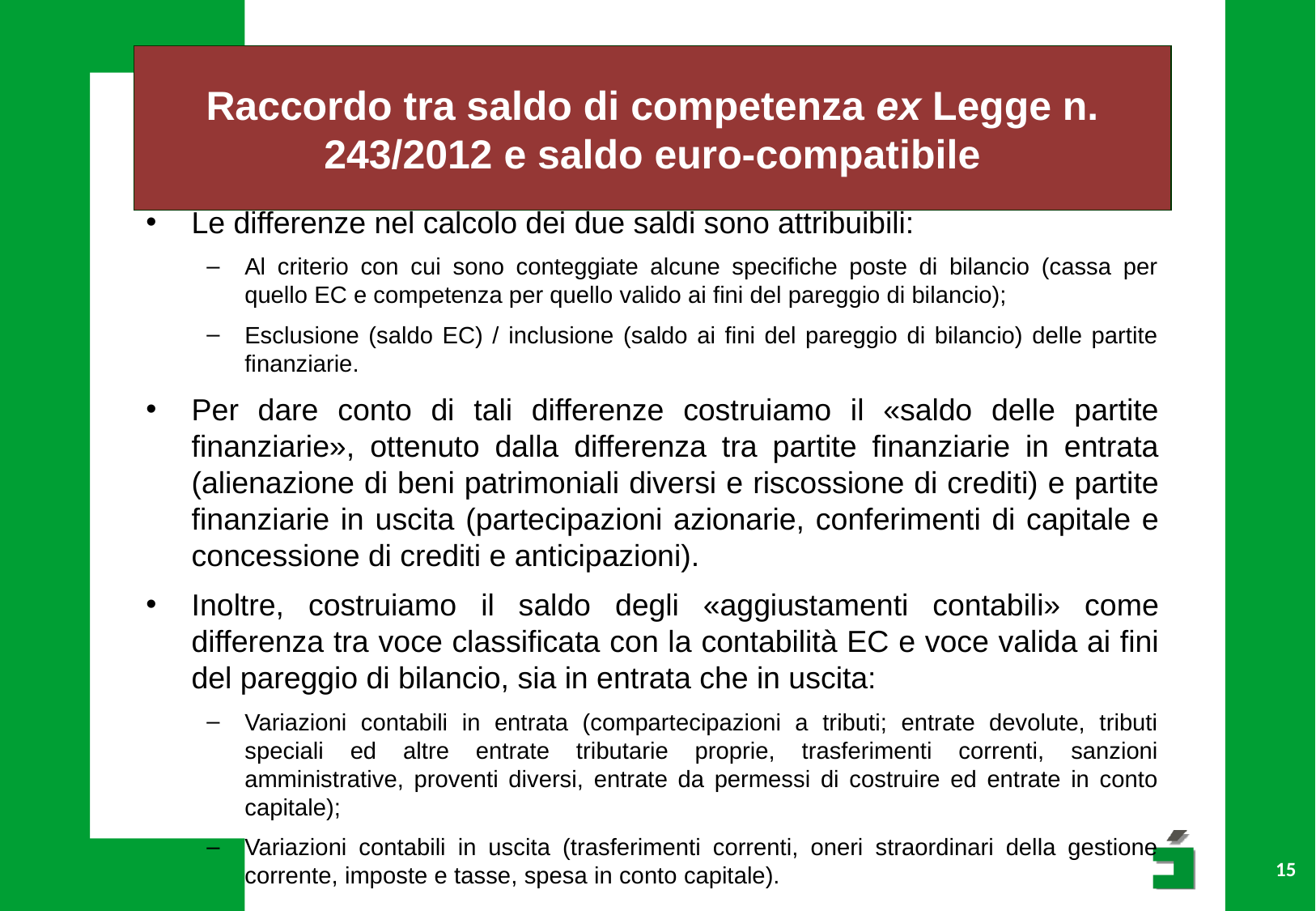

# Raccordo tra saldo di competenza ex Legge n. 243/2012 e saldo euro-compatibile
Le differenze nel calcolo dei due saldi sono attribuibili:
Al criterio con cui sono conteggiate alcune specifiche poste di bilancio (cassa per quello EC e competenza per quello valido ai fini del pareggio di bilancio);
Esclusione (saldo EC) / inclusione (saldo ai fini del pareggio di bilancio) delle partite finanziarie.
Per dare conto di tali differenze costruiamo il «saldo delle partite finanziarie», ottenuto dalla differenza tra partite finanziarie in entrata (alienazione di beni patrimoniali diversi e riscossione di crediti) e partite finanziarie in uscita (partecipazioni azionarie, conferimenti di capitale e concessione di crediti e anticipazioni).
Inoltre, costruiamo il saldo degli «aggiustamenti contabili» come differenza tra voce classificata con la contabilità EC e voce valida ai fini del pareggio di bilancio, sia in entrata che in uscita:
Variazioni contabili in entrata (compartecipazioni a tributi; entrate devolute, tributi speciali ed altre entrate tributarie proprie, trasferimenti correnti, sanzioni amministrative, proventi diversi, entrate da permessi di costruire ed entrate in conto capitale);
Variazioni contabili in uscita (trasferimenti correnti, oneri straordinari della gestione corrente, imposte e tasse, spesa in conto capitale).

15